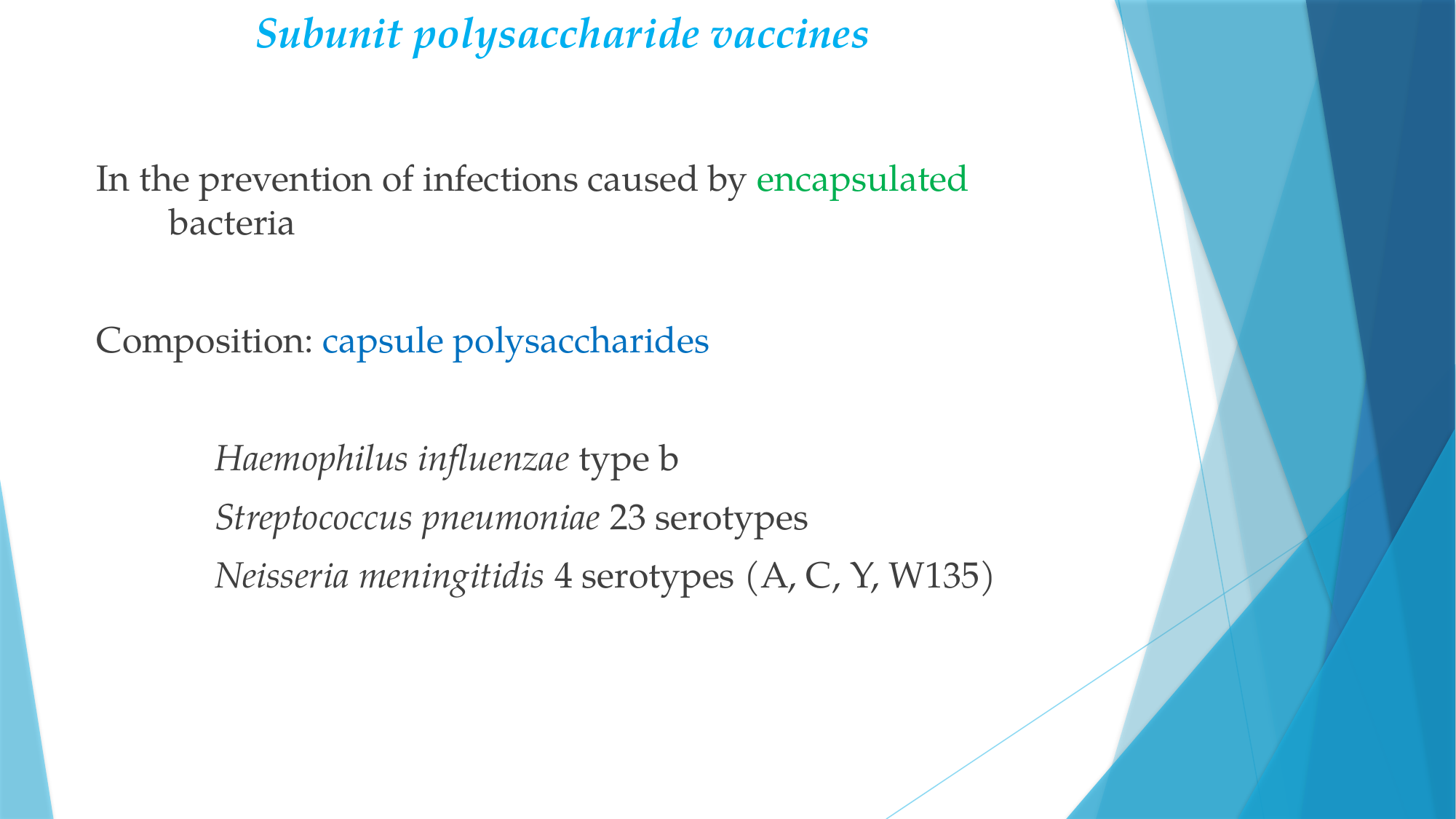

Subunit polysaccharide vaccines
In the prevention of infections caused by encapsulated bacteria

Composition: capsule polysaccharides

	Haemophilus influenzae type b
	Streptococcus pneumoniae 23 serotypes
	Neisseria meningitidis 4 serotypes (A, C, Y, W135)